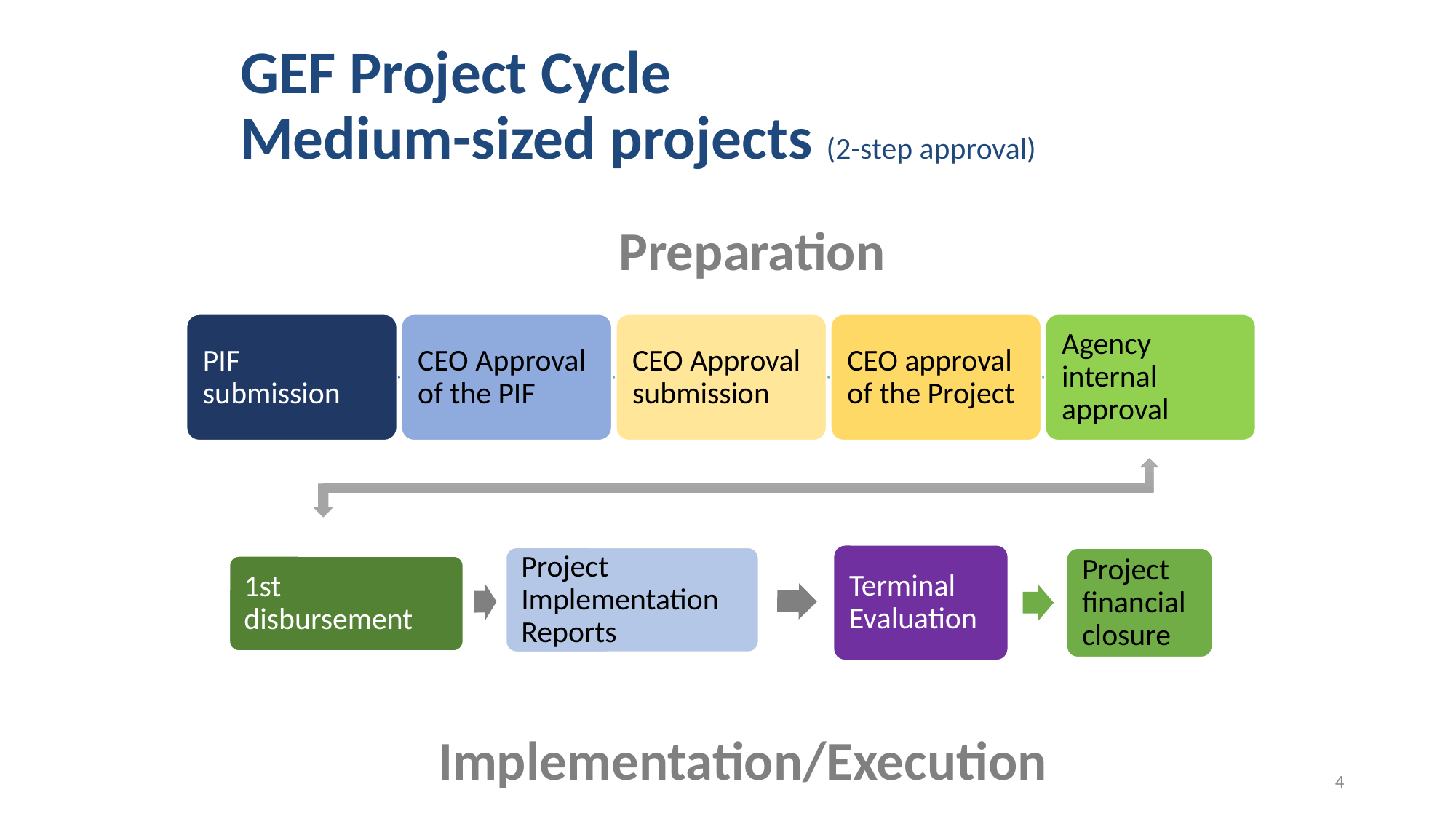

# GEF Project Cycle Medium-sized projects (2-step approval)
Preparation
PIF submission

CEO Approval of the PIF

CEO Approval submission

CEO approval of the Project

Agency internal approval

1st disbursement

Project Implementation Reports

Terminal Evaluation

Project financial closure
Implementation/Execution
4